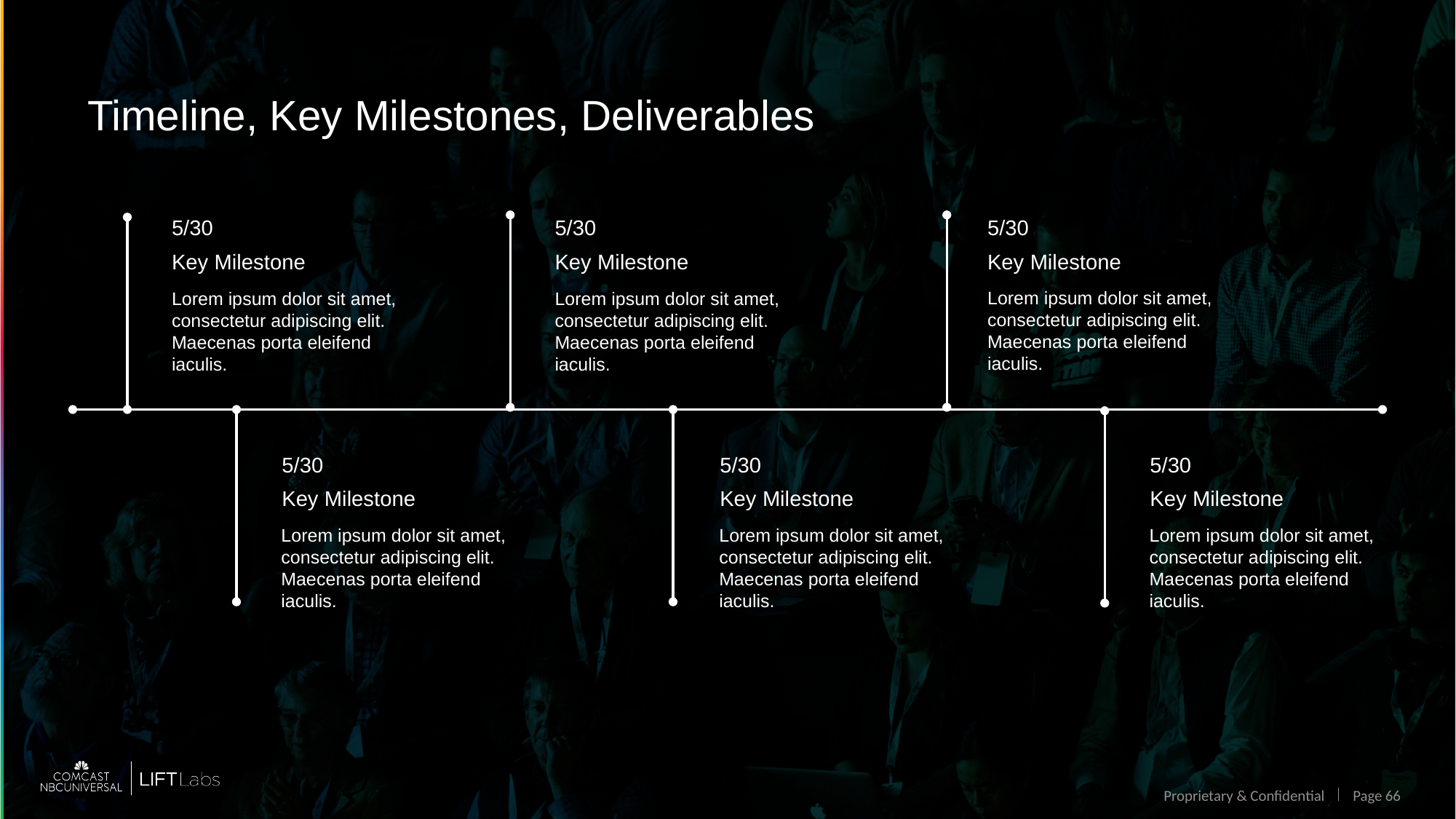

Timeline, Key Milestones, Deliverables

5/30
5/30
5/30
Key Milestone
Key Milestone
Key Milestone
Lorem ipsum dolor sit amet, consectetur adipiscing elit. Maecenas porta eleifend iaculis.

Lorem ipsum dolor sit amet, consectetur adipiscing elit. Maecenas porta eleifend iaculis.

Lorem ipsum dolor sit amet, consectetur adipiscing elit. Maecenas porta eleifend iaculis.

5/30
5/30
5/30
Key Milestone
Key Milestone
Key Milestone
Lorem ipsum dolor sit amet, consectetur adipiscing elit. Maecenas porta eleifend iaculis.

Lorem ipsum dolor sit amet, consectetur adipiscing elit. Maecenas porta eleifend iaculis.

Lorem ipsum dolor sit amet, consectetur adipiscing elit. Maecenas porta eleifend iaculis.